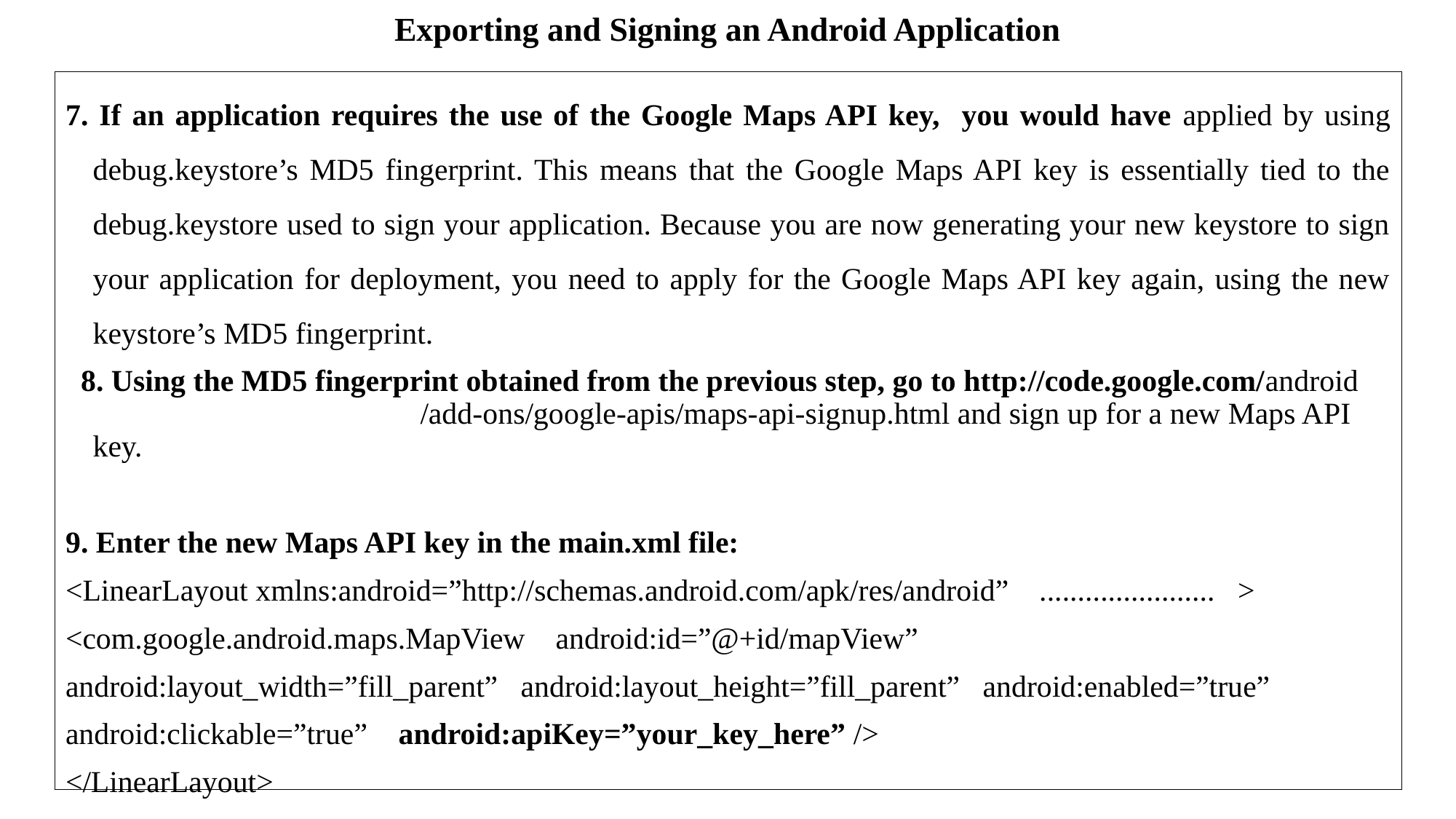

# Exporting and Signing an Android Application
7. If an application requires the use of the Google Maps API key,  you would have applied by using debug.keystore’s MD5 fingerprint. This means that the Google Maps API key is essentially tied to the debug.keystore used to sign your application. Because you are now generating your new keystore to sign your application for deployment, you need to apply for the Google Maps API key again, using the new keystore’s MD5 fingerprint.
  8. Using the MD5 fingerprint obtained from the previous step, go to http://code.google.com/android 			/add-ons/google-apis/maps-api-signup.html and sign up for a new Maps API key.

9. Enter the new Maps API key in the main.xml file:
<LinearLayout xmlns:android=”http://schemas.android.com/apk/res/android”    .......................   >
<com.google.android.maps.MapView    android:id=”@+id/mapView”
android:layout_width=”fill_parent”   android:layout_height=”fill_parent”   android:enabled=”true”
android:clickable=”true”    android:apiKey=”your_key_here” />
</LinearLayout>